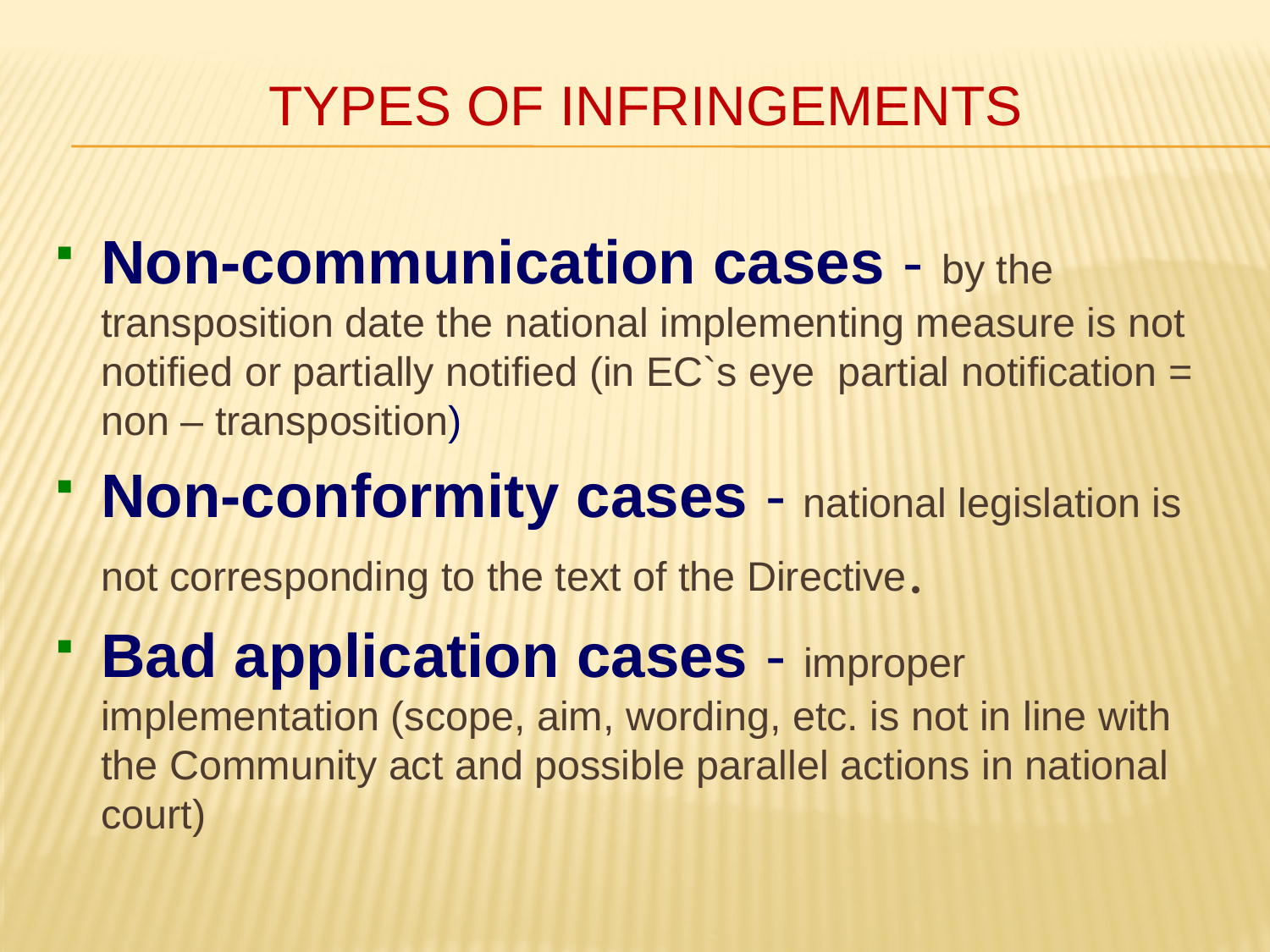

# Types of infringements
Non-communication cases - by the transposition date the national implementing measure is not notified or partially notified (in EC`s eye  partial notification = non – transposition)
Non-conformity cases - national legislation is not corresponding to the text of the Directive.
Bad application cases - improper implementation (scope, aim, wording, etc. is not in line with the Community act and possible parallel actions in national court)